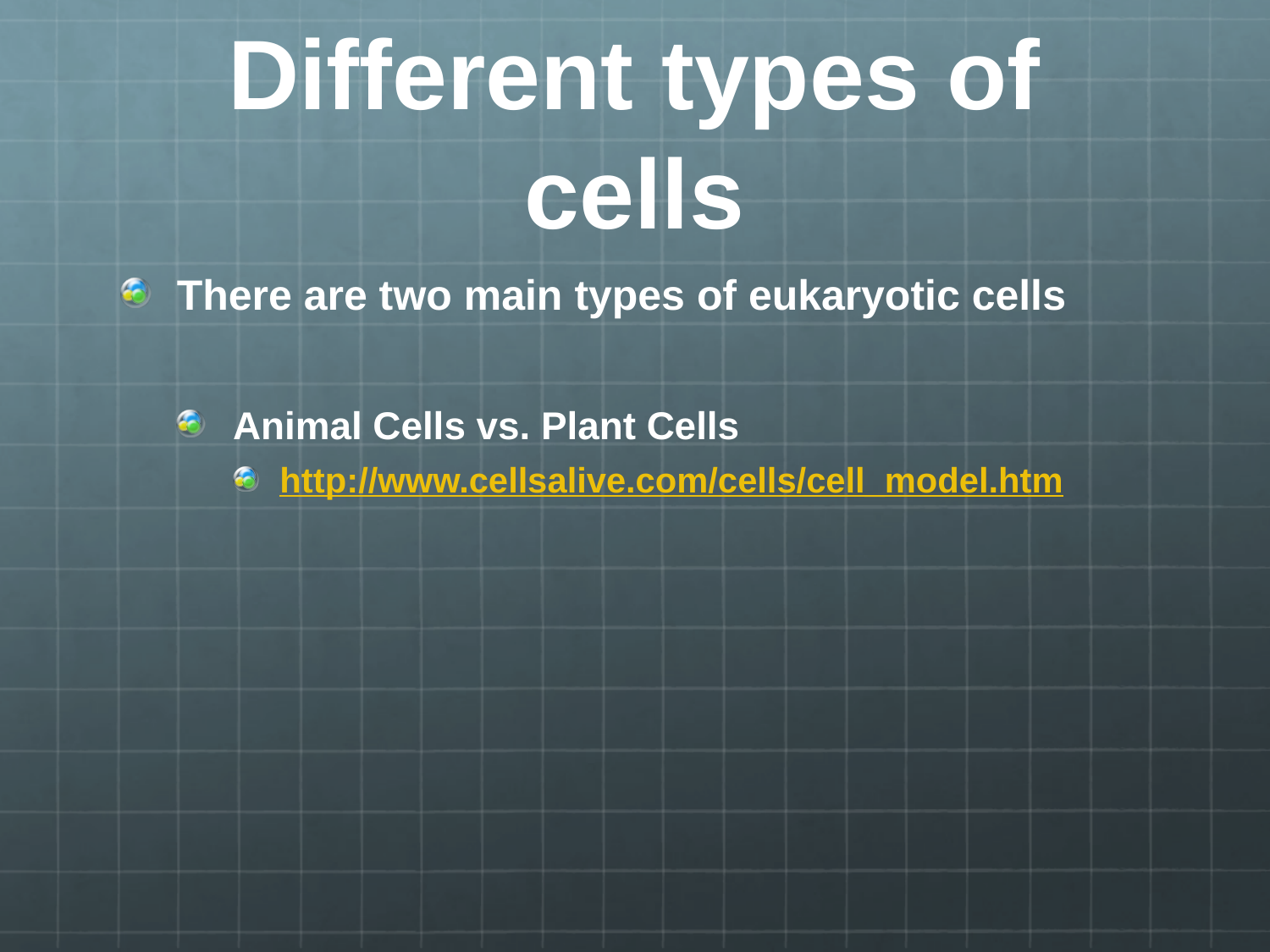

# Different types of cells
There are two main types of eukaryotic cells

Animal Cells vs. Plant Cells
http://www.cellsalive.com/cells/cell_model.htm